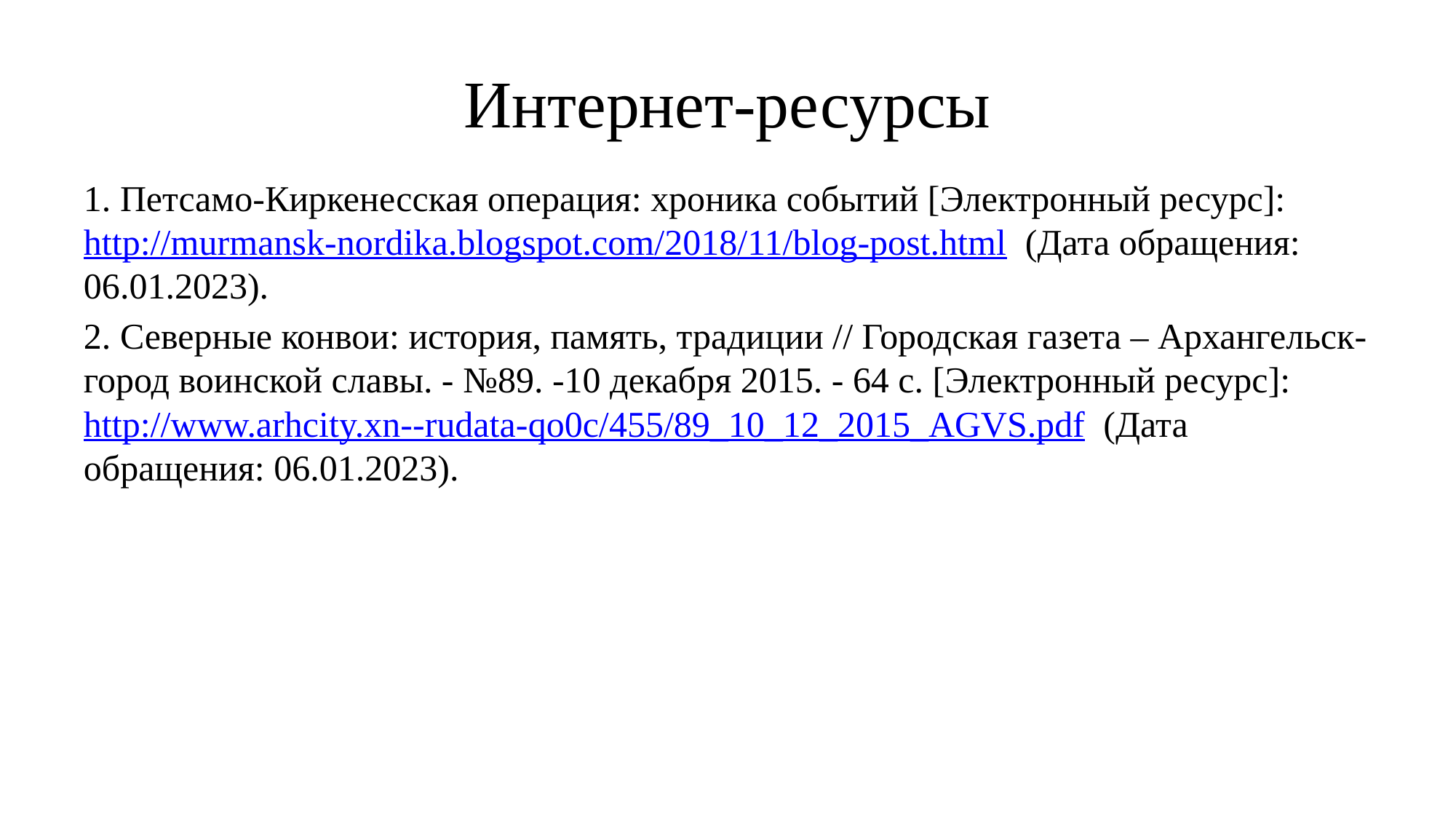

# Интернет-ресурсы
1. Петсамо-Киркенесская операция: хроника событий [Электронный ресурс]: http://murmansk-nordika.blogspot.com/2018/11/blog-post.html  (Дата обращения: 06.01.2023).
2. Северные конвои: история, память, традиции // Городская газета – Архангельск-город воинской славы. - №89. -10 декабря 2015. - 64 с. [Электронный ресурс]: http://www.arhcity.xn--rudata-qo0c/455/89_10_12_2015_AGVS.pdf  (Дата обращения: 06.01.2023).